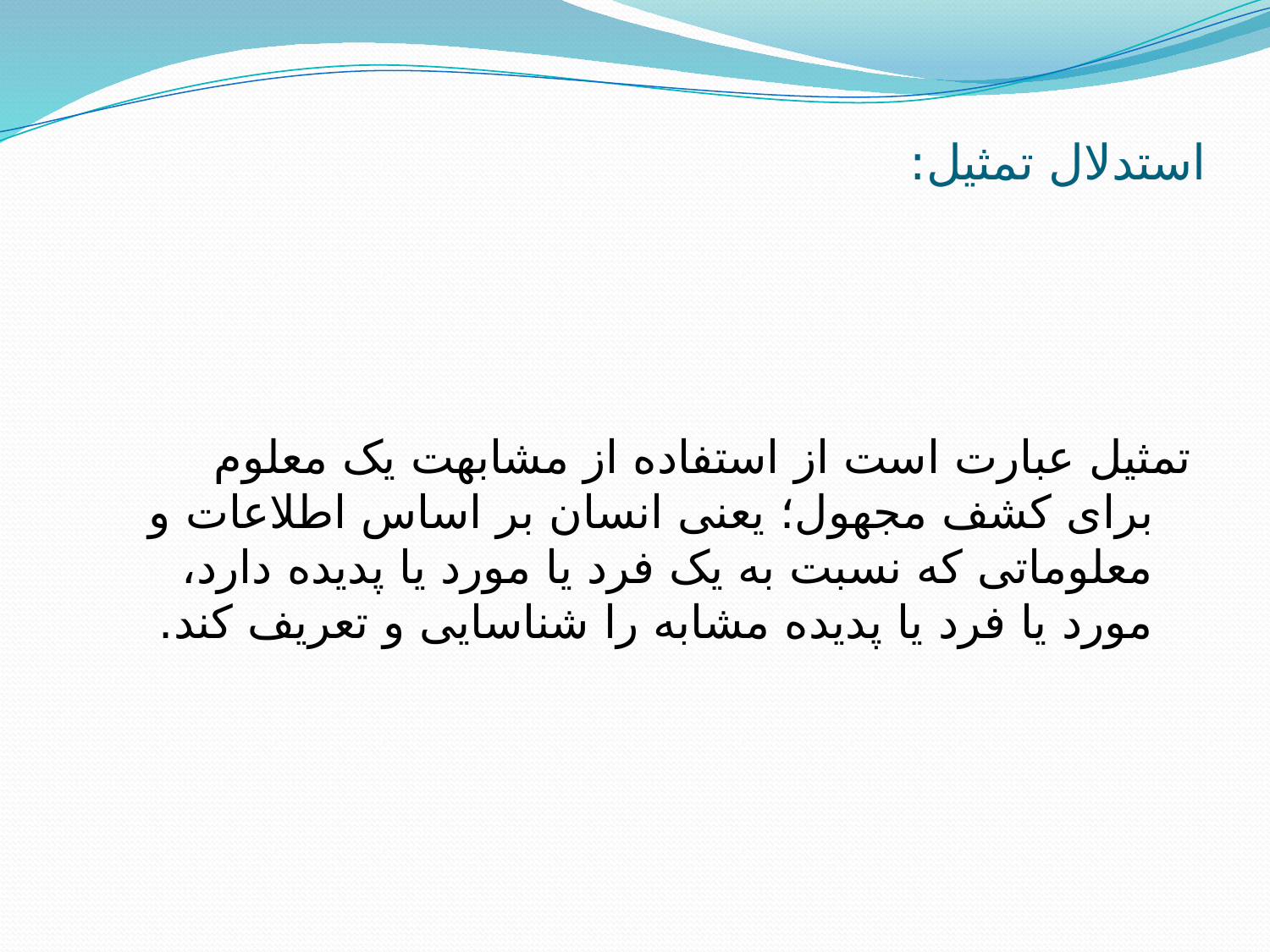

# استدلال تمثیل:
تمثیل عبارت است از استفاده از مشابهت یک معلوم برای کشف مجهول؛ یعنی انسان بر اساس اطلاعات و معلوماتی که نسبت به یک فرد یا مورد یا پدیده دارد، مورد یا فرد یا پدیده مشابه را شناسایی و تعریف کند.